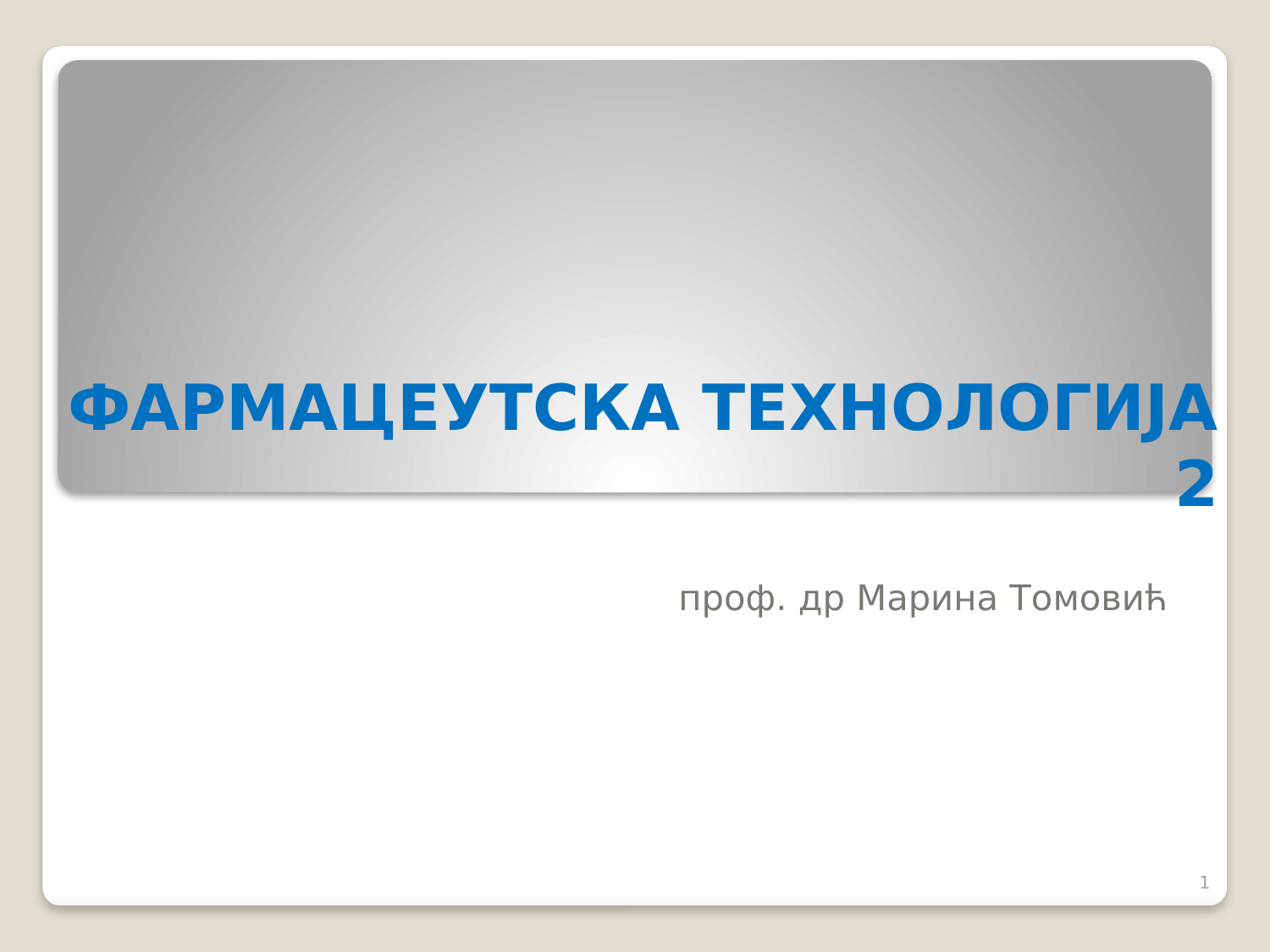

# ФАРМАЦЕУТСКА ТЕХНОЛОГИЈА 2
проф. др Марина Томовић
1